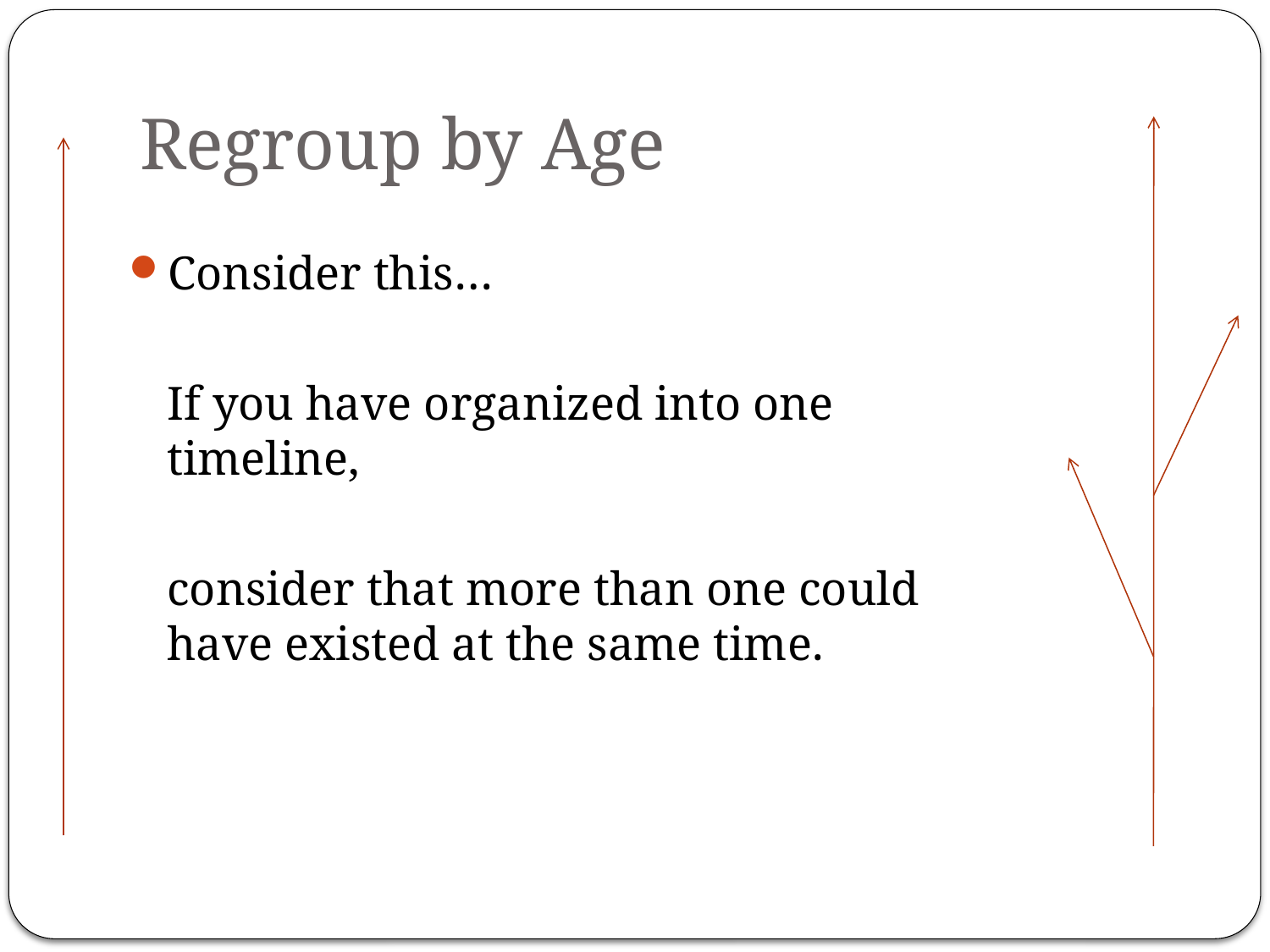

# Regroup by Age
Consider this…

	If you have organized into one timeline,

 	consider that more than one could have existed at the same time.